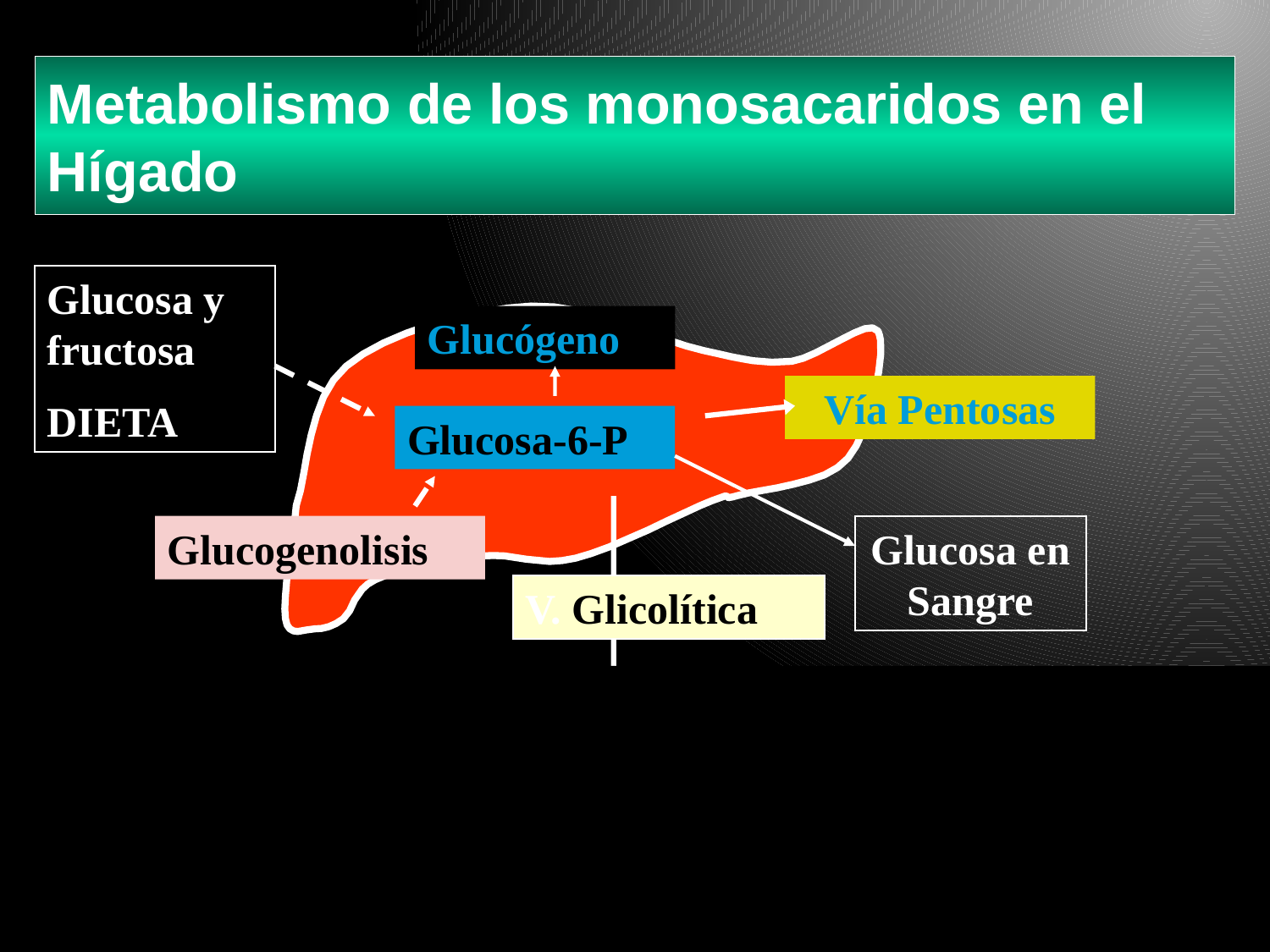

# Metabolismo de los monosacaridos en el Hígado
Glucosa y fructosa
DIETA

Glucógeno

Vía Pentosas
Glucosa-6-P

Glucogenolisis
Glucosa en Sangre
V. Glicolítica

PIRUVATO

Síntesis de
Acidos grasos
C. de Krebs

Acetil-CoA